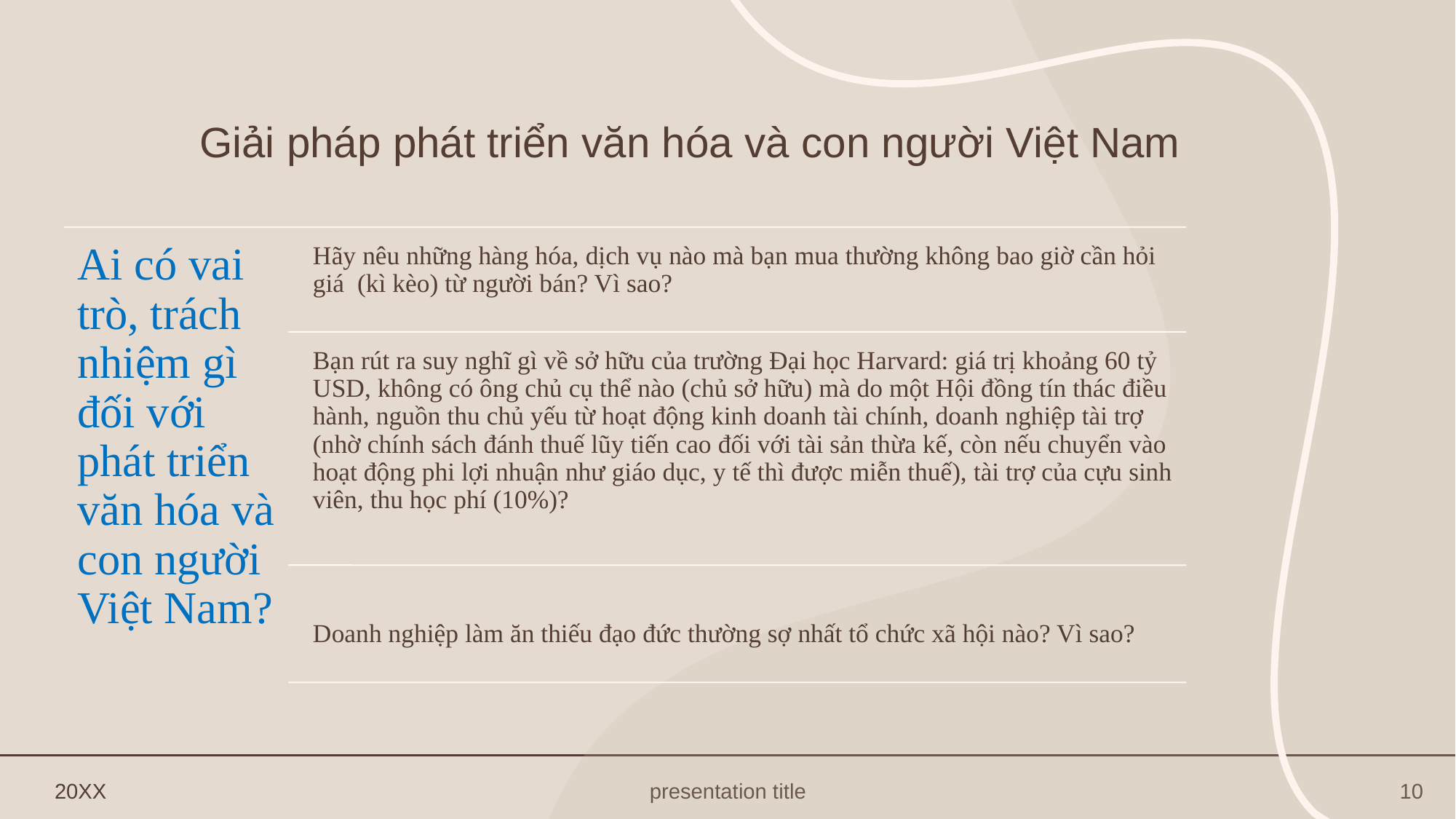

# Giải pháp phát triển văn hóa và con người Việt Nam
Ai có vai trò, trách nhiệm gì đối với phát triển văn hóa và con người Việt Nam?
Hãy nêu những hàng hóa, dịch vụ nào mà bạn mua thường không bao giờ cần hỏi giá  (kì kèo) từ người bán? Vì sao?
Bạn rút ra suy nghĩ gì về sở hữu của trường Đại học Harvard: giá trị khoảng 60 tỷ USD, không có ông chủ cụ thể nào (chủ sở hữu) mà do một Hội đồng tín thác điều hành, nguồn thu chủ yếu từ hoạt động kinh doanh tài chính, doanh nghiệp tài trợ  (nhờ chính sách đánh thuế lũy tiến cao đối với tài sản thừa kế, còn nếu chuyển vào hoạt động phi lợi nhuận như giáo dục, y tế thì được miễn thuế), tài trợ của cựu sinh viên, thu học phí (10%)?

Doanh nghiệp làm ăn thiếu đạo đức thường sợ nhất tổ chức xã hội nào? Vì sao?
20XX
presentation title
10